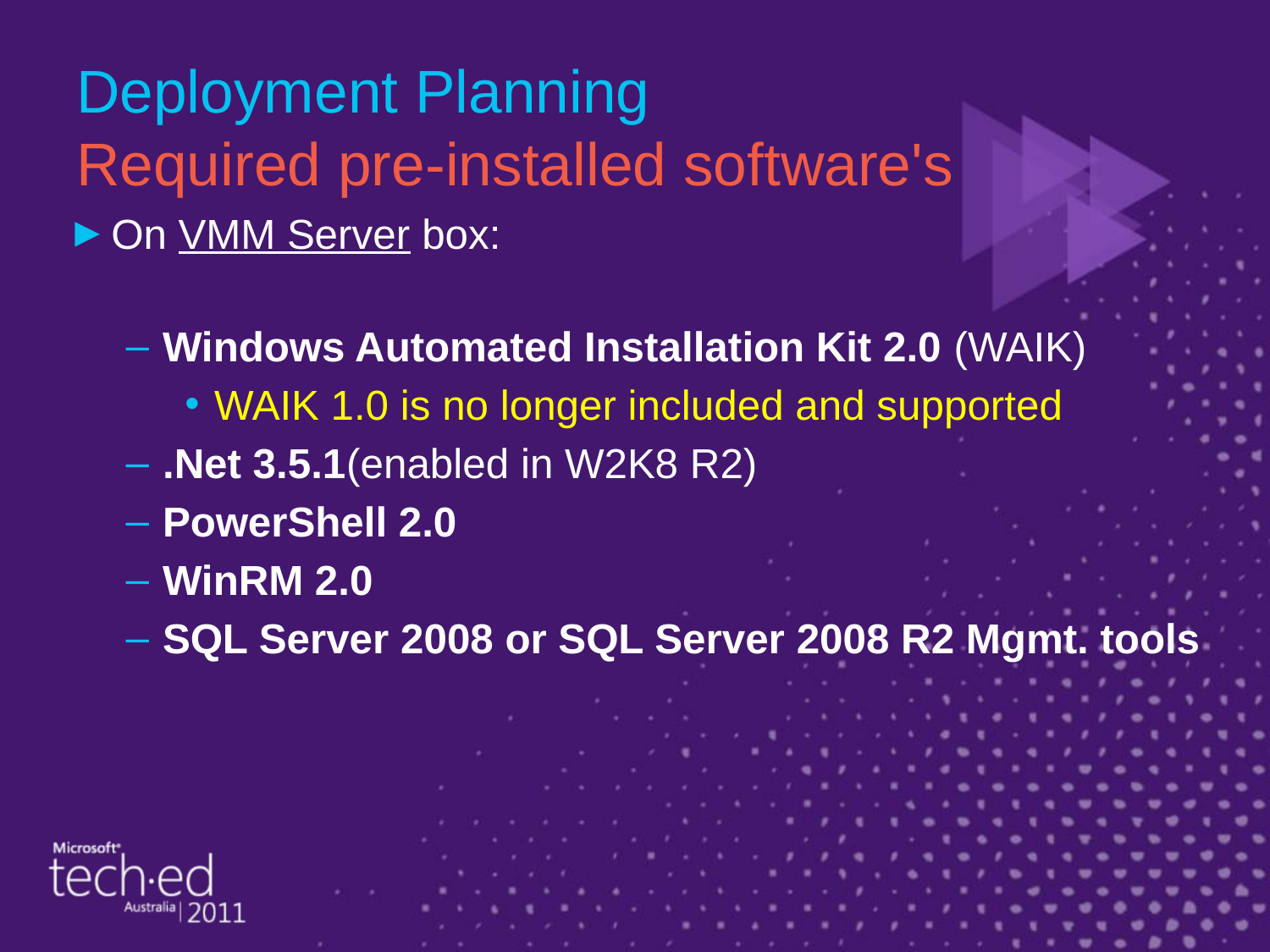

# Deployment Planning Required pre-installed software's
On VMM Server box:

Windows Automated Installation Kit 2.0 (WAIK)
WAIK 1.0 is no longer included and supported
.Net 3.5.1(enabled in W2K8 R2)
PowerShell 2.0
WinRM 2.0
SQL Server 2008 or SQL Server 2008 R2 Mgmt. tools